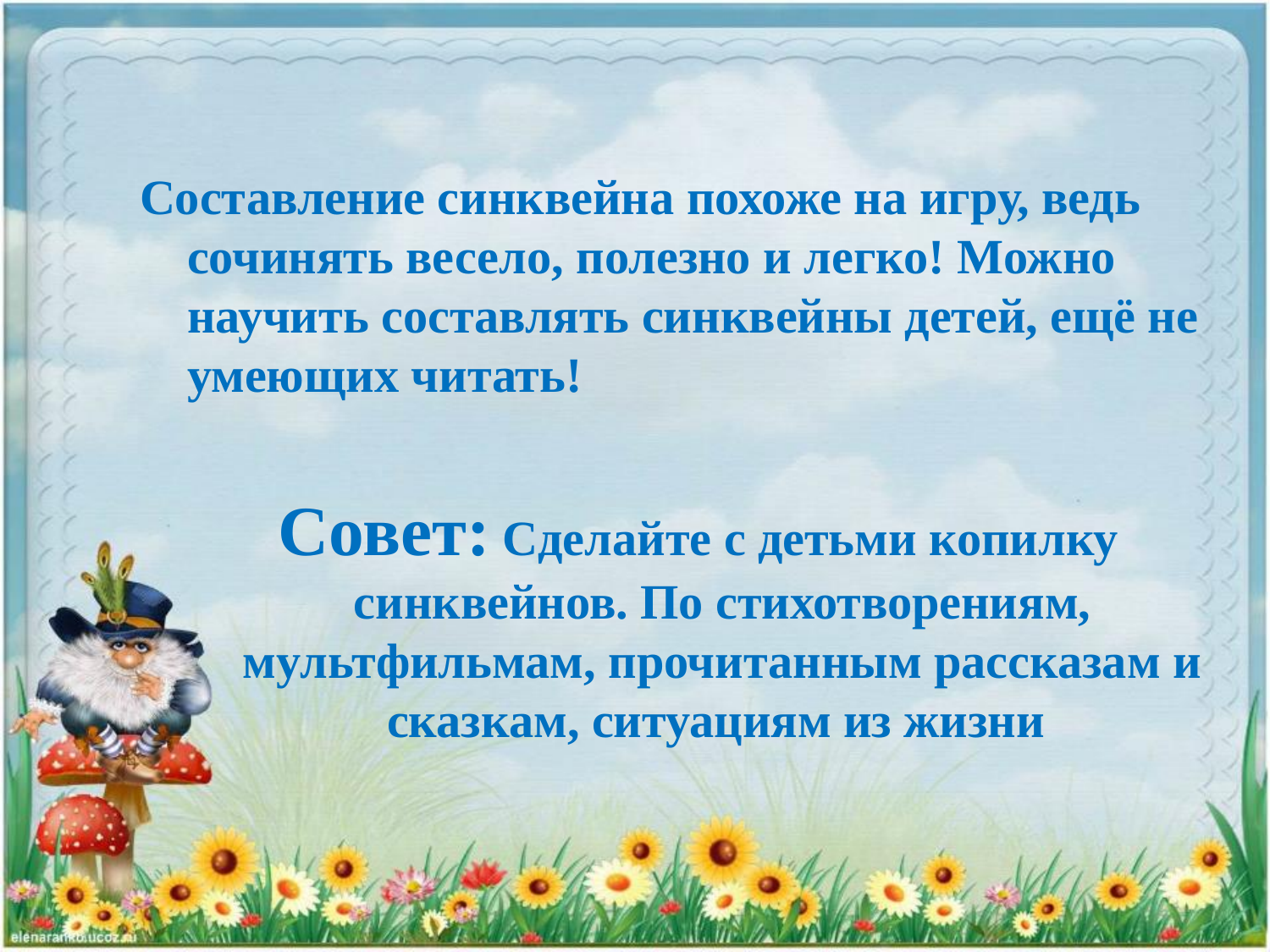

#
Составление синквейна похоже на игру, ведь сочинять весело, полезно и легко! Можно научить составлять синквейны детей, ещё не умеющих читать!

Совет: Сделайте с детьми копилку синквейнов. По стихотворениям, мультфильмам, прочитанным рассказам и сказкам, ситуациям из жизни